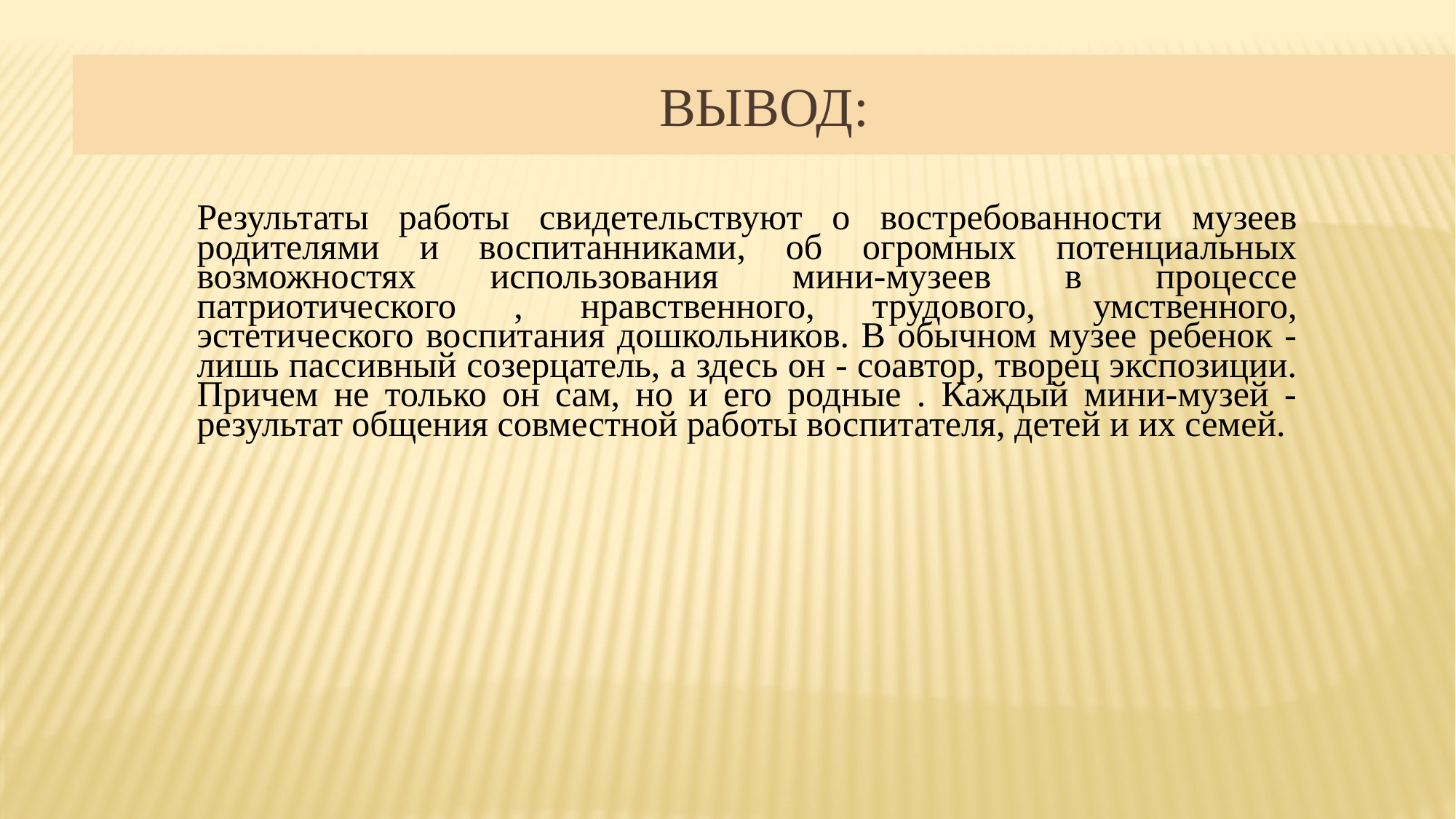

Вывод:
Результаты работы свидетельствуют о востребованности музеев родителями и воспитанниками, об огромных потенциальных возможностях использования мини-музеев в процессе патриотического , нравственного, трудового, умственного, эстетического воспитания дошкольников. В обычном музее ребенок - лишь пассивный созерцатель, а здесь он - соавтор, творец экспозиции. Причем не только он сам, но и его родные . Каждый мини-музей - результат общения совместной работы воспитателя, детей и их семей.